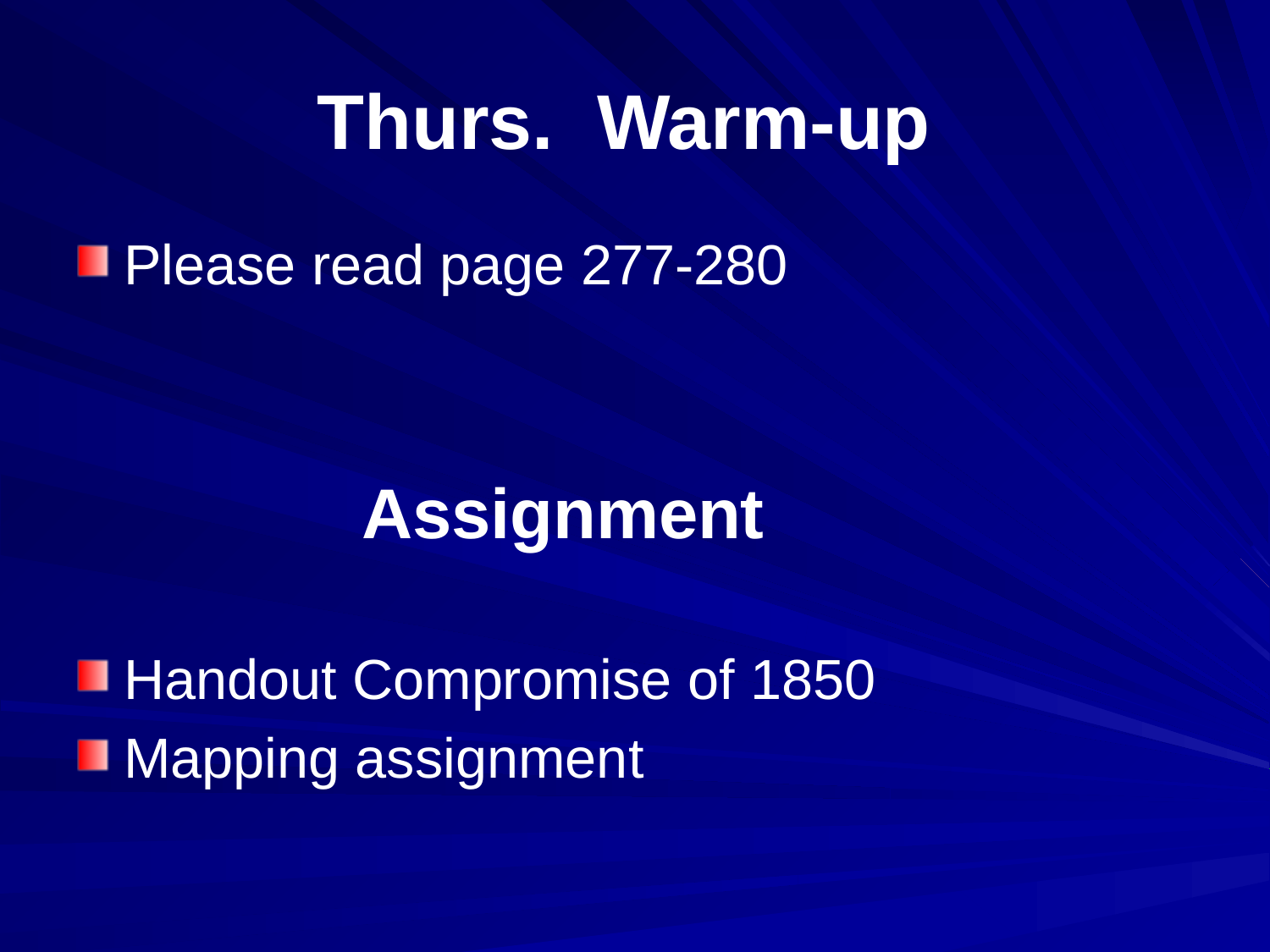

# Thurs.  Warm-up
Please read page 277-280

		  Assignment

Handout Compromise of 1850
Mapping assignment